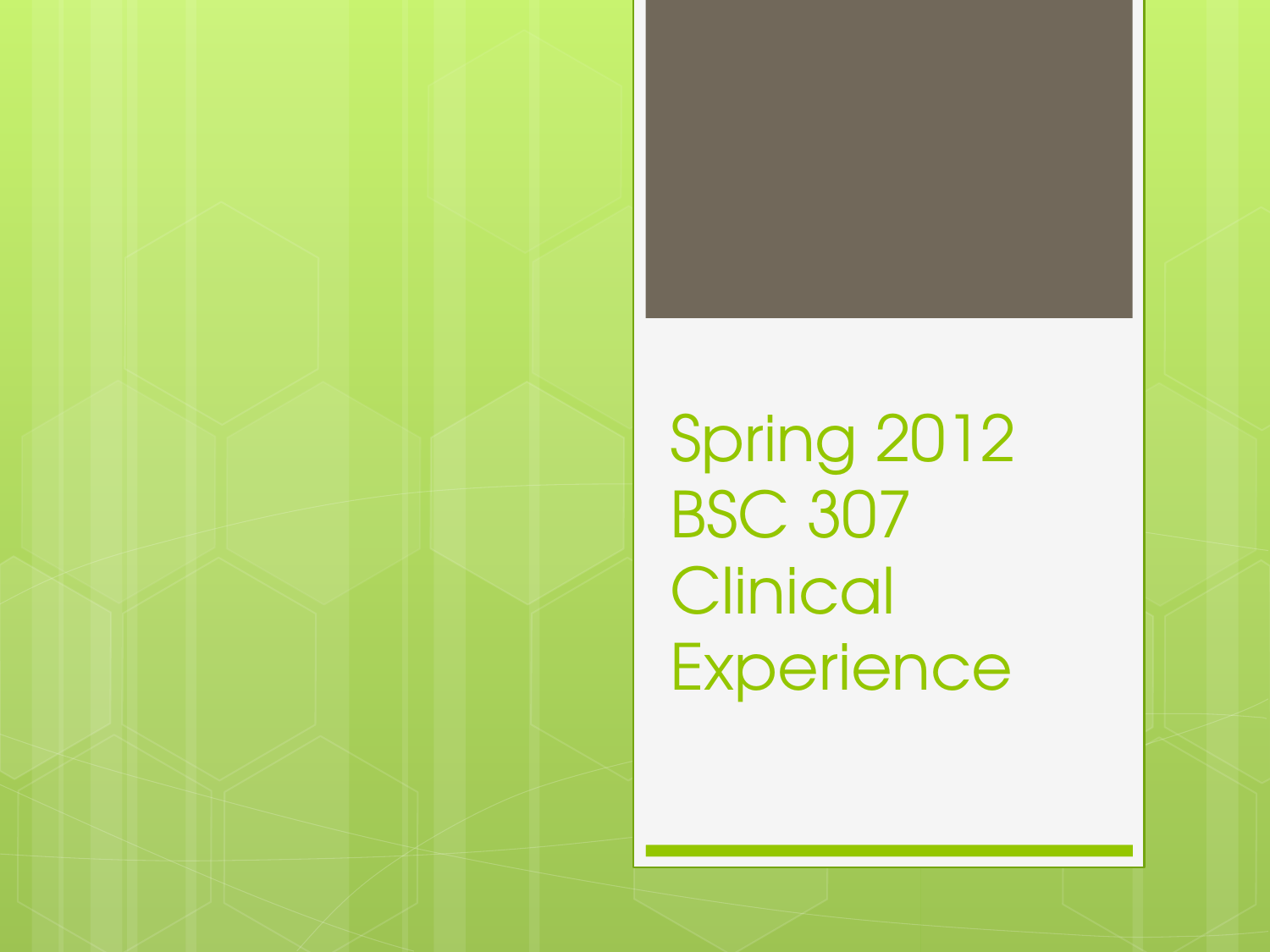

# Spring 2012 BSC 307 Clinical Experience